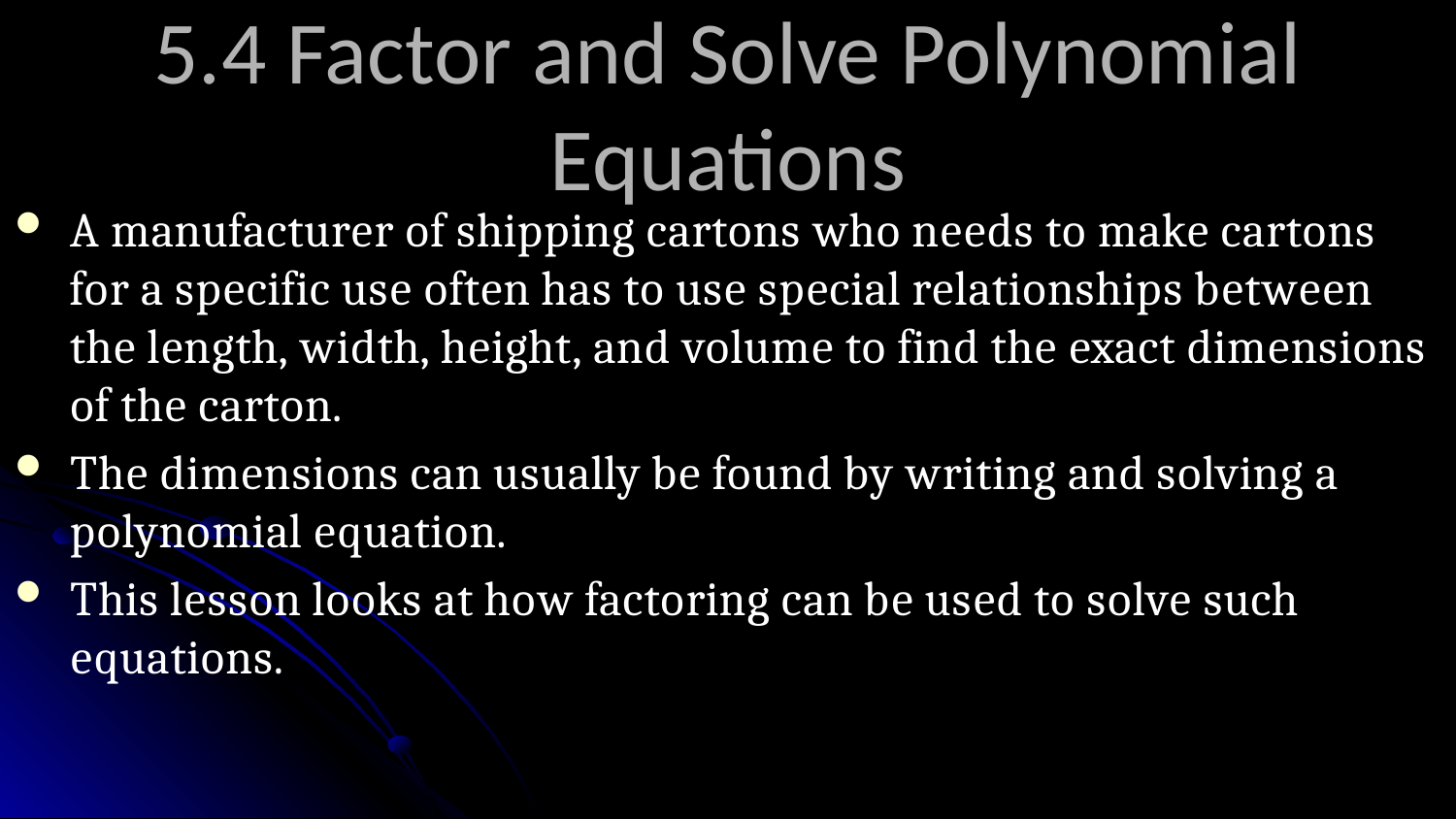

# 5.4 Factor and Solve Polynomial Equations
A manufacturer of shipping cartons who needs to make cartons for a specific use often has to use special relationships between the length, width, height, and volume to find the exact dimensions of the carton.
The dimensions can usually be found by writing and solving a polynomial equation.
This lesson looks at how factoring can be used to solve such equations.